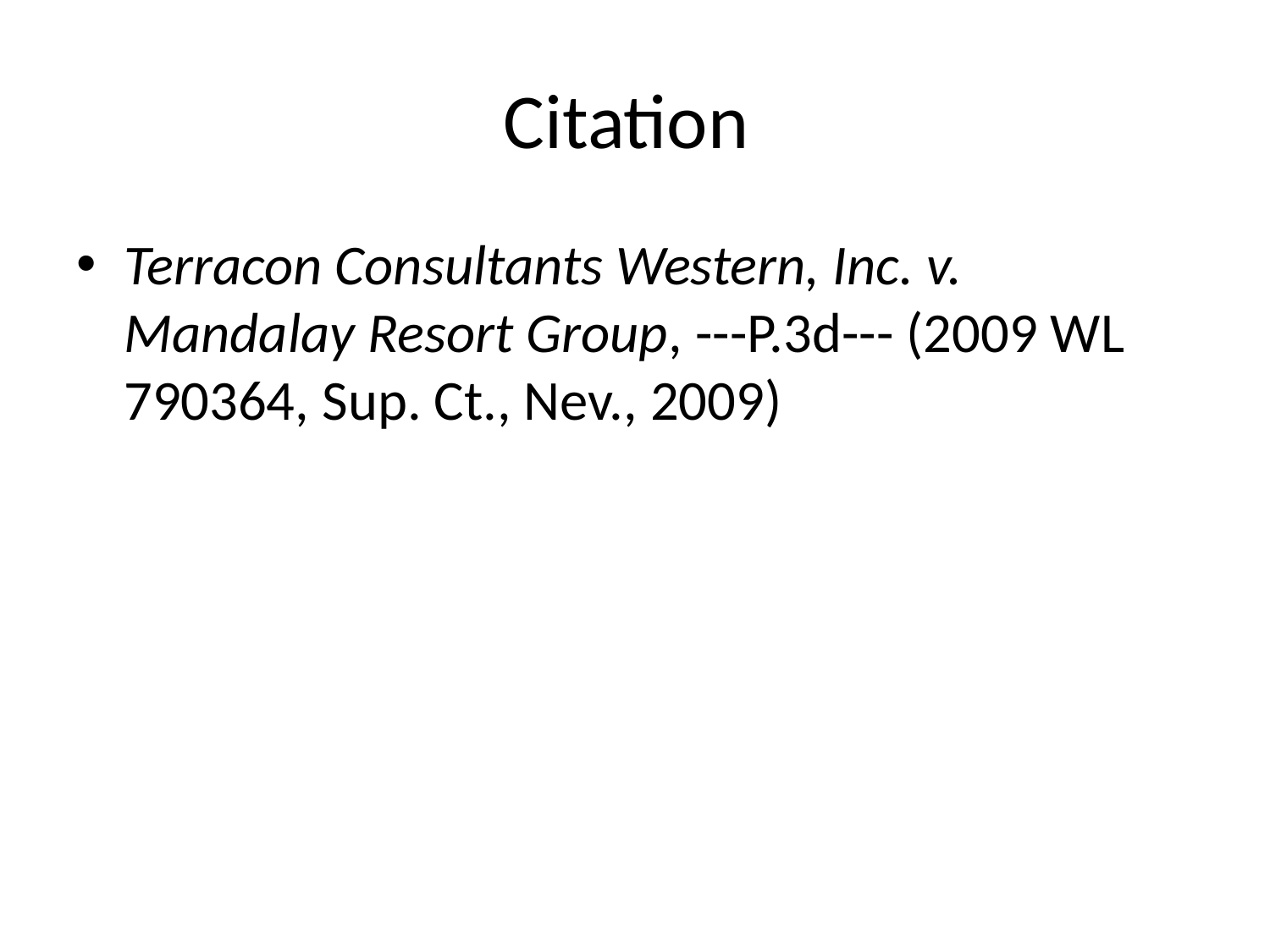

# Citation
Terracon Consultants Western, Inc. v. Mandalay Resort Group, ---P.3d--- (2009 WL 790364, Sup. Ct., Nev., 2009)